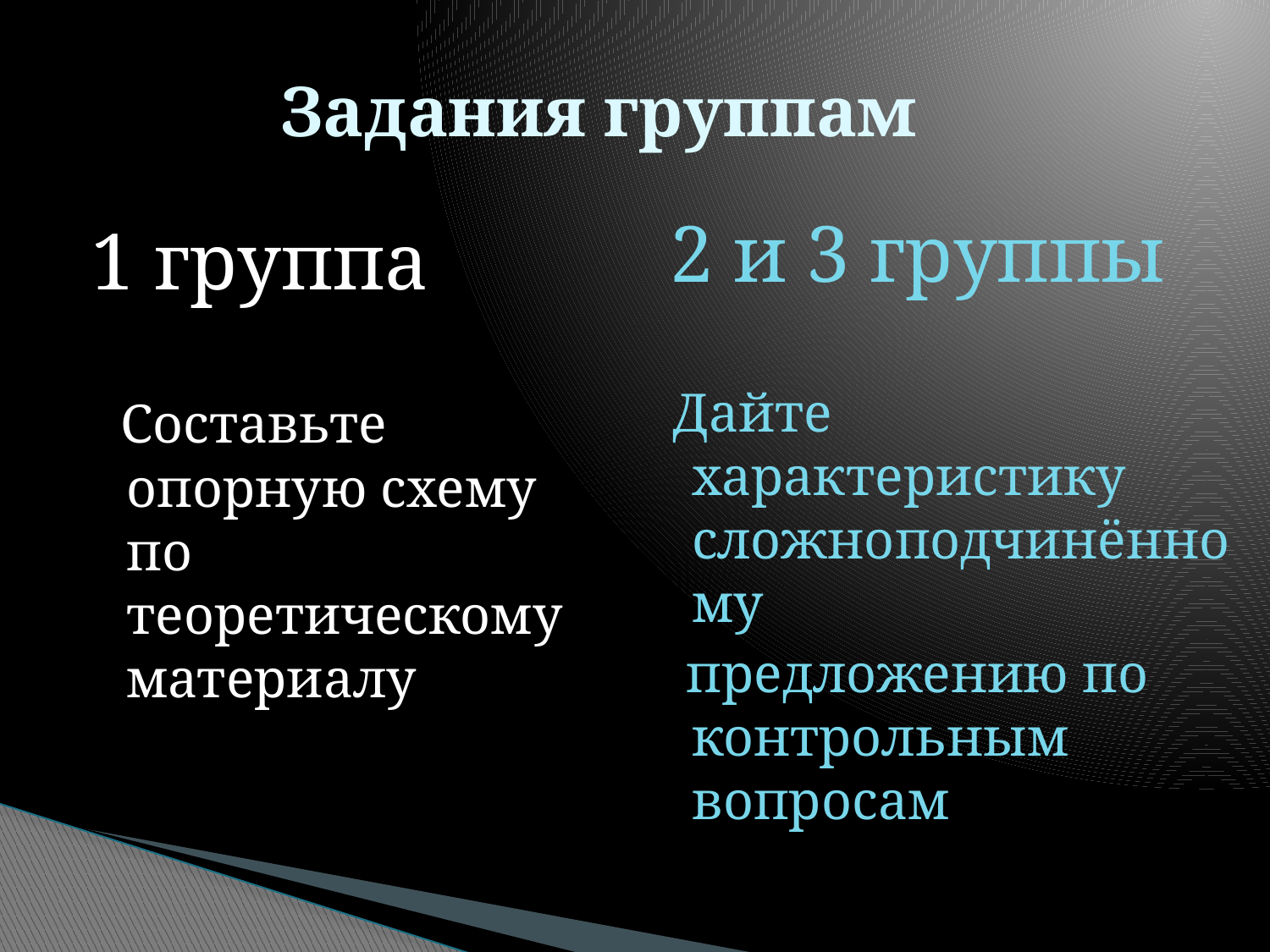

# Задания группам
2 и 3 группы

    Дайте характеристику сложноподчинённому
     предложению по контрольным вопросам
1 группа

  Составьте опорную схему по теоретическому материалу